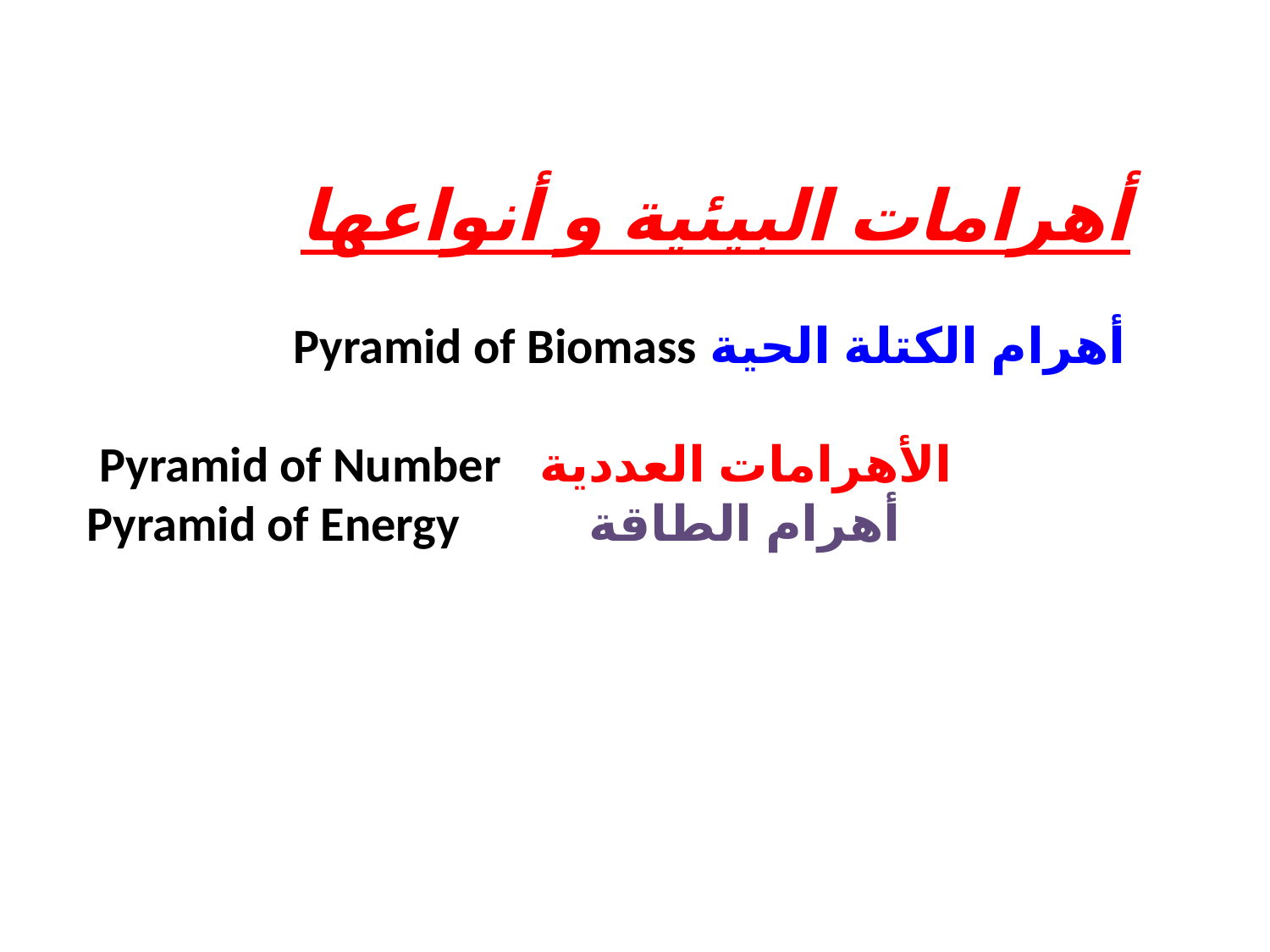

أهرامات البيئية و أنواعها

أهرام الكتلة الحية Pyramid of Biomass
الأهرامات العددية   Pyramid of Number
أهرام الطاقة          Pyramid of Energy